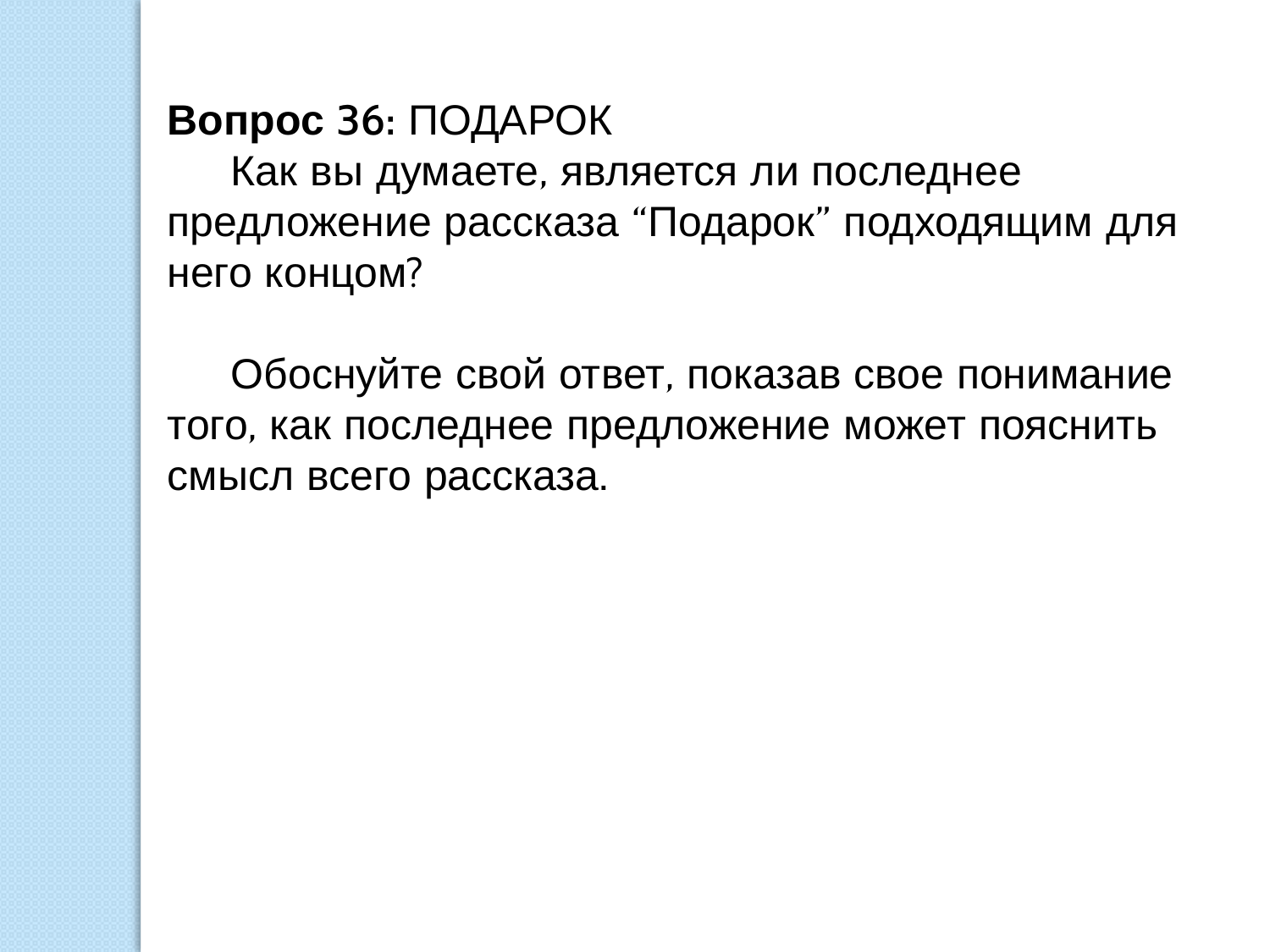

Вопрос 36: ПОДАРОК
     Как вы думаете, является ли последнее предложение рассказа “Подарок” подходящим для него концом?

     Обоснуйте свой ответ, показав свое понимание того, как последнее предложение может пояснить смысл всего рассказа.